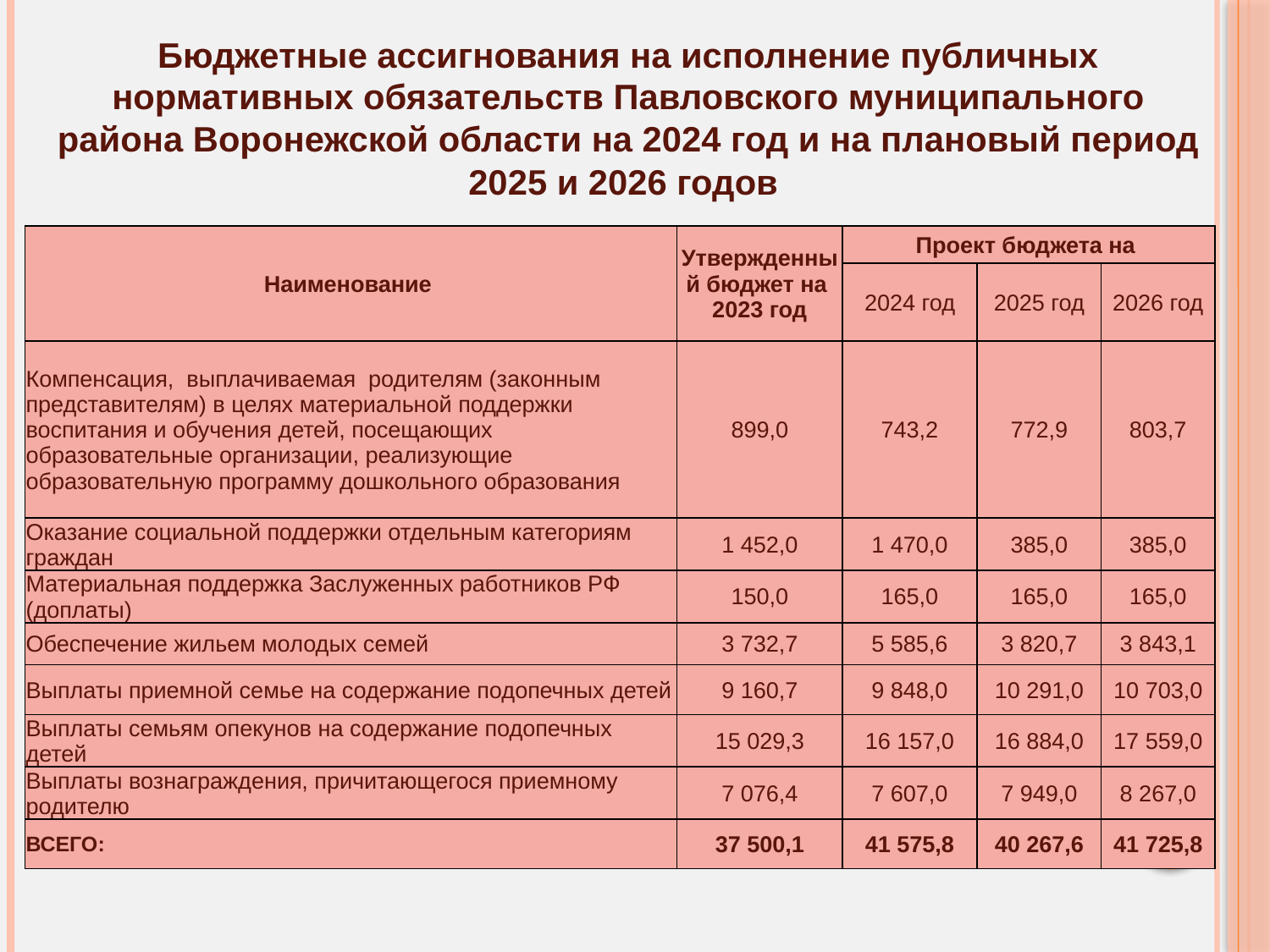

Бюджетные ассигнования на исполнение публичных нормативных обязательств Павловского муниципального района Воронежской области на 2024 год и на плановый период 2025 и 2026 годов
| Наименование | Утвержденный бюджет на 2023 год | Проект бюджета на |  |  |
| --- | --- | --- | --- | --- |
|  |  | 2024 год | 2025 год | 2026 год |
| Компенсация, выплачиваемая родителям (законным представителям) в целях материальной поддержки воспитания и обучения детей, посещающих образовательные организации, реализующие образовательную программу дошкольного образования | 899,0 | 743,2 | 772,9 | 803,7 |
| Оказание социальной поддержки отдельным категориям граждан | 1 452,0 | 1 470,0 | 385,0 | 385,0 |
| Материальная поддержка Заслуженных работников РФ (доплаты) | 150,0 | 165,0 | 165,0 | 165,0 |
| Обеспечение жильем молодых семей | 3 732,7 | 5 585,6 | 3 820,7 | 3 843,1 |
| Выплаты приемной семье на содержание подопечных детей | 9 160,7 | 9 848,0 | 10 291,0 | 10 703,0 |
| Выплаты семьям опекунов на содержание подопечных детей | 15 029,3 | 16 157,0 | 16 884,0 | 17 559,0 |
| Выплаты вознаграждения, причитающегося приемному родителю | 7 076,4 | 7 607,0 | 7 949,0 | 8 267,0 |
| ВСЕГО: | 37 500,1 | 41 575,8 | 40 267,6 | 41 725,8 |